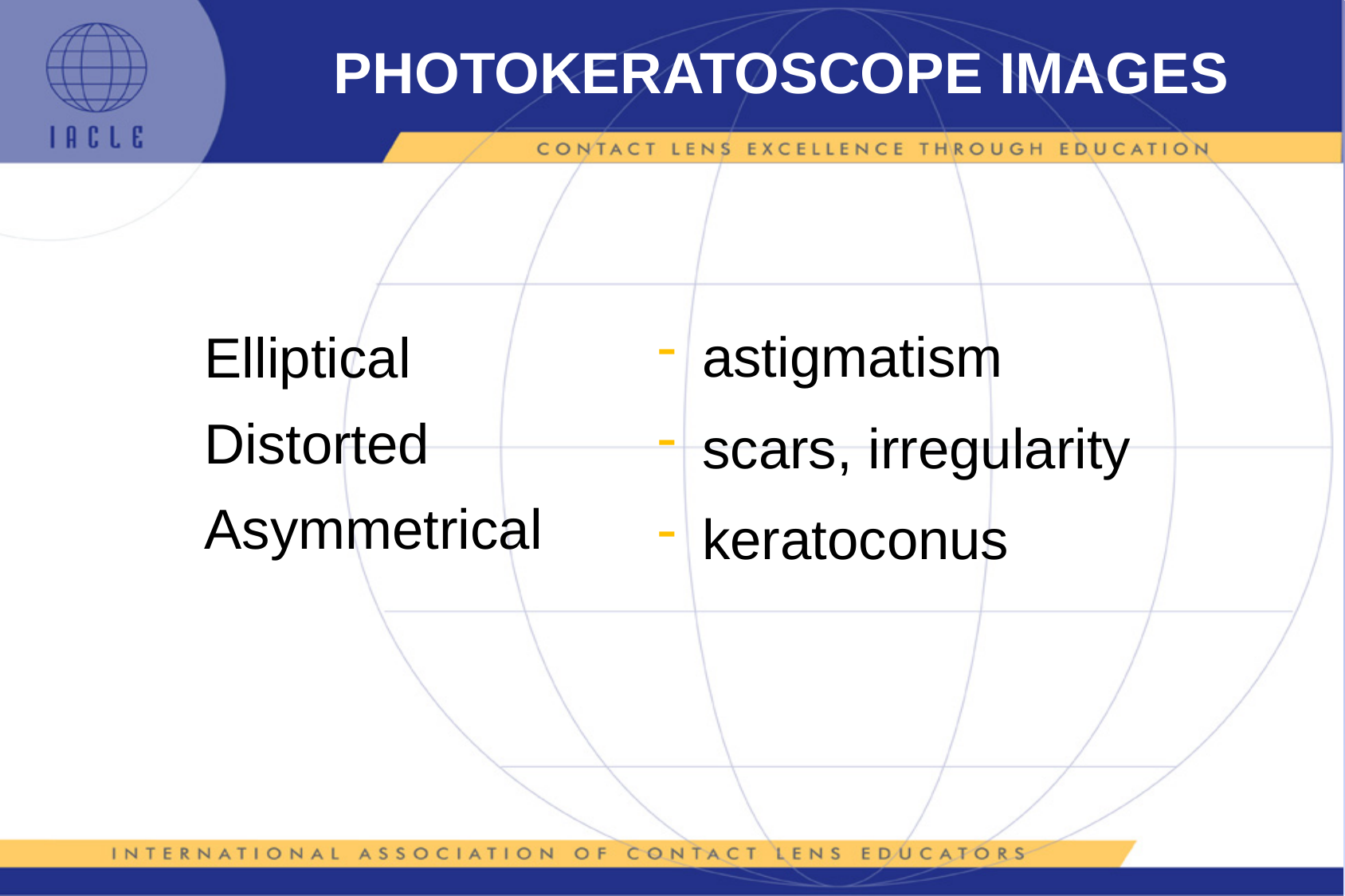

# PHOTOKERATOSCOPE IMAGES
astigmatism
scars, irregularity
keratoconus
Elliptical
Distorted
Asymmetrical